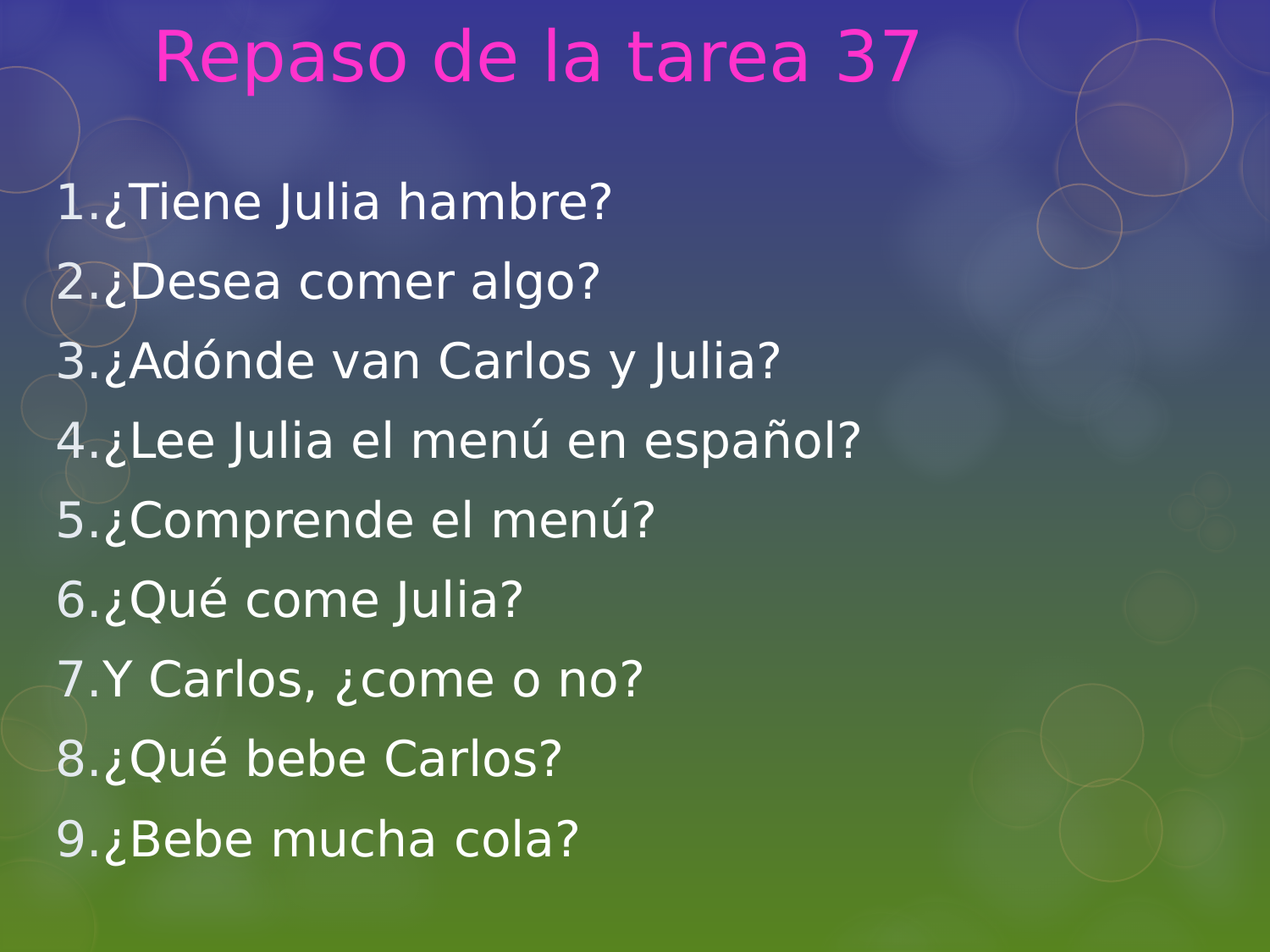

# Repaso de la tarea 37
¿Tiene Julia hambre?
¿Desea comer algo?
¿Adónde van Carlos y Julia?
¿Lee Julia el menú en español?
¿Comprende el menú?
¿Qué come Julia?
Y Carlos, ¿come o no?
¿Qué bebe Carlos?
¿Bebe mucha cola?